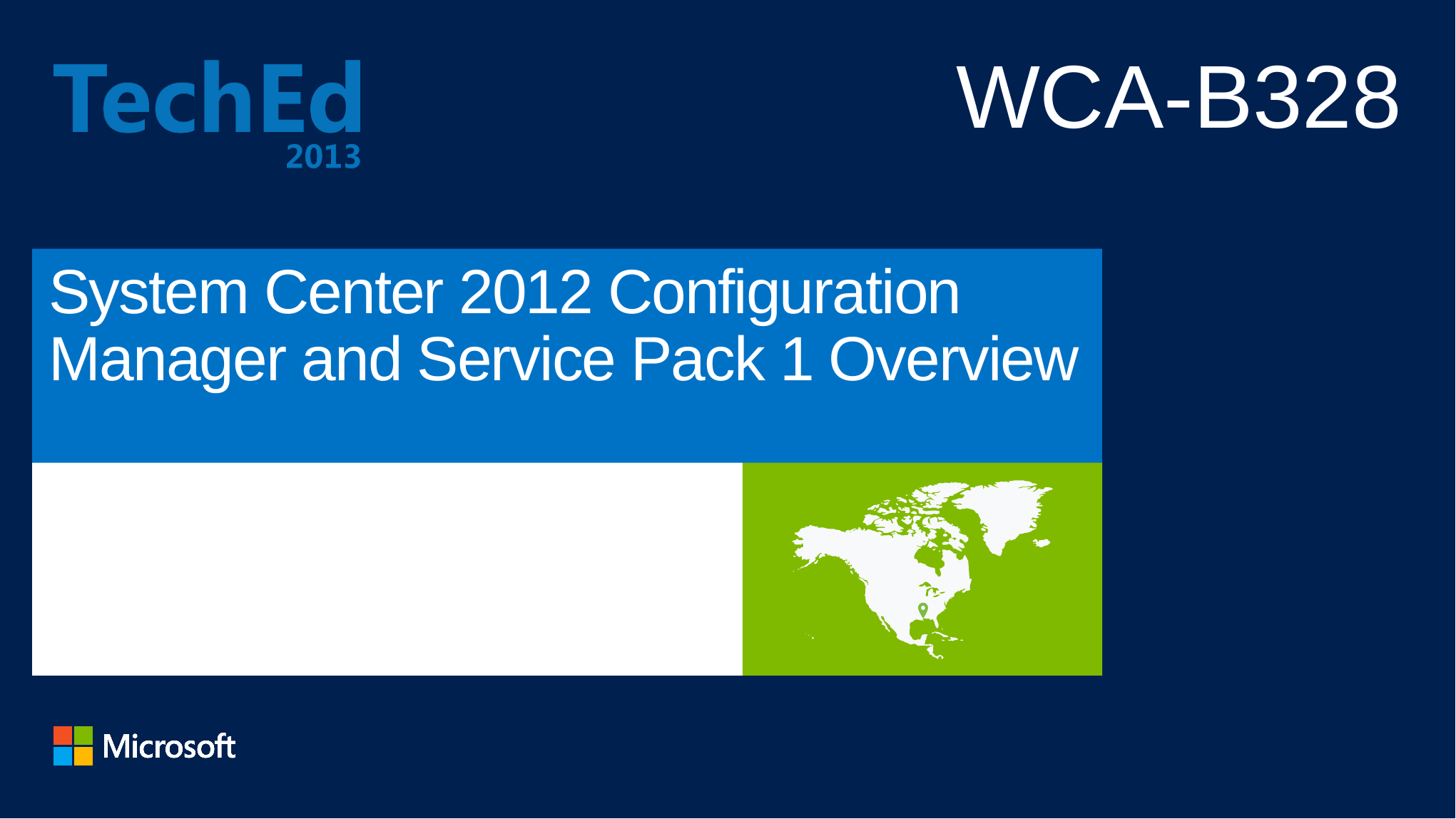

WCA-B328

# System Center 2012 Configuration Manager and Service Pack 1 Overview
Dilip Radhakrishnan
Jason Adams